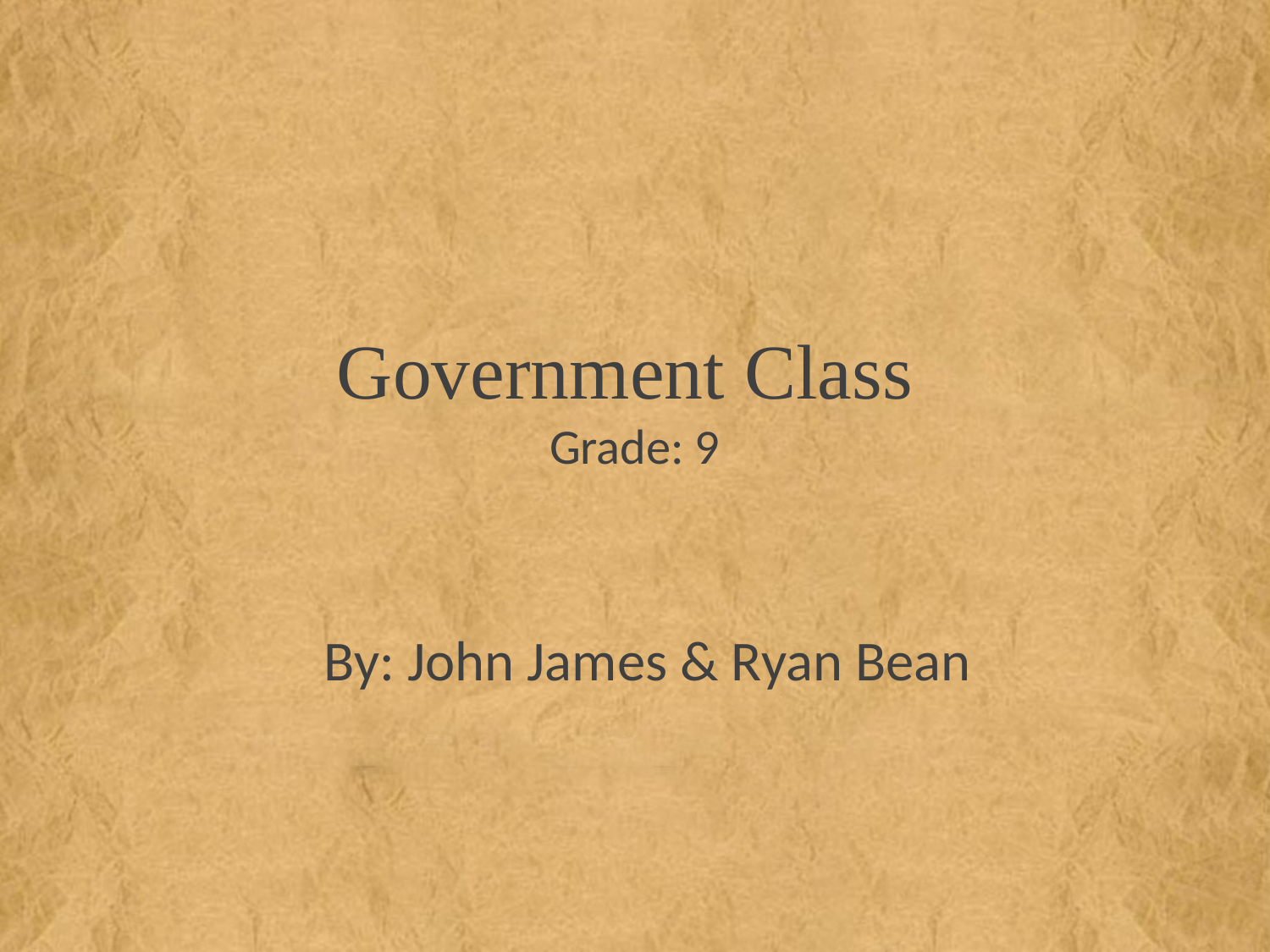

# Government Class Grade: 9

   By: John James & Ryan Bean